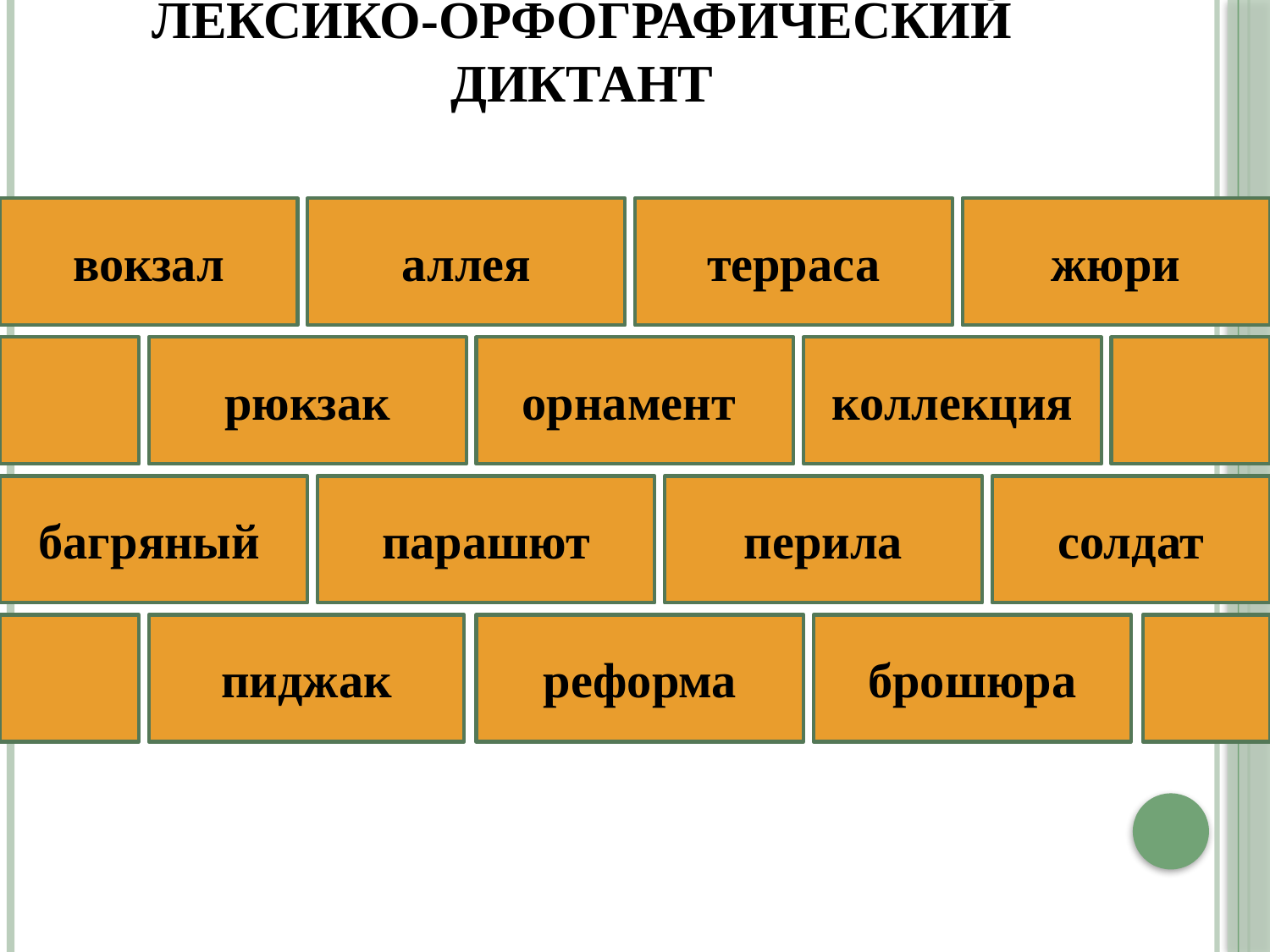

# Лексико-орфографический диктант
вокзал
аллея
терраса
жюри

рюкзак
орнамент
коллекция

багряный
парашют
перила
солдат

пиджак
реформа
брошюра